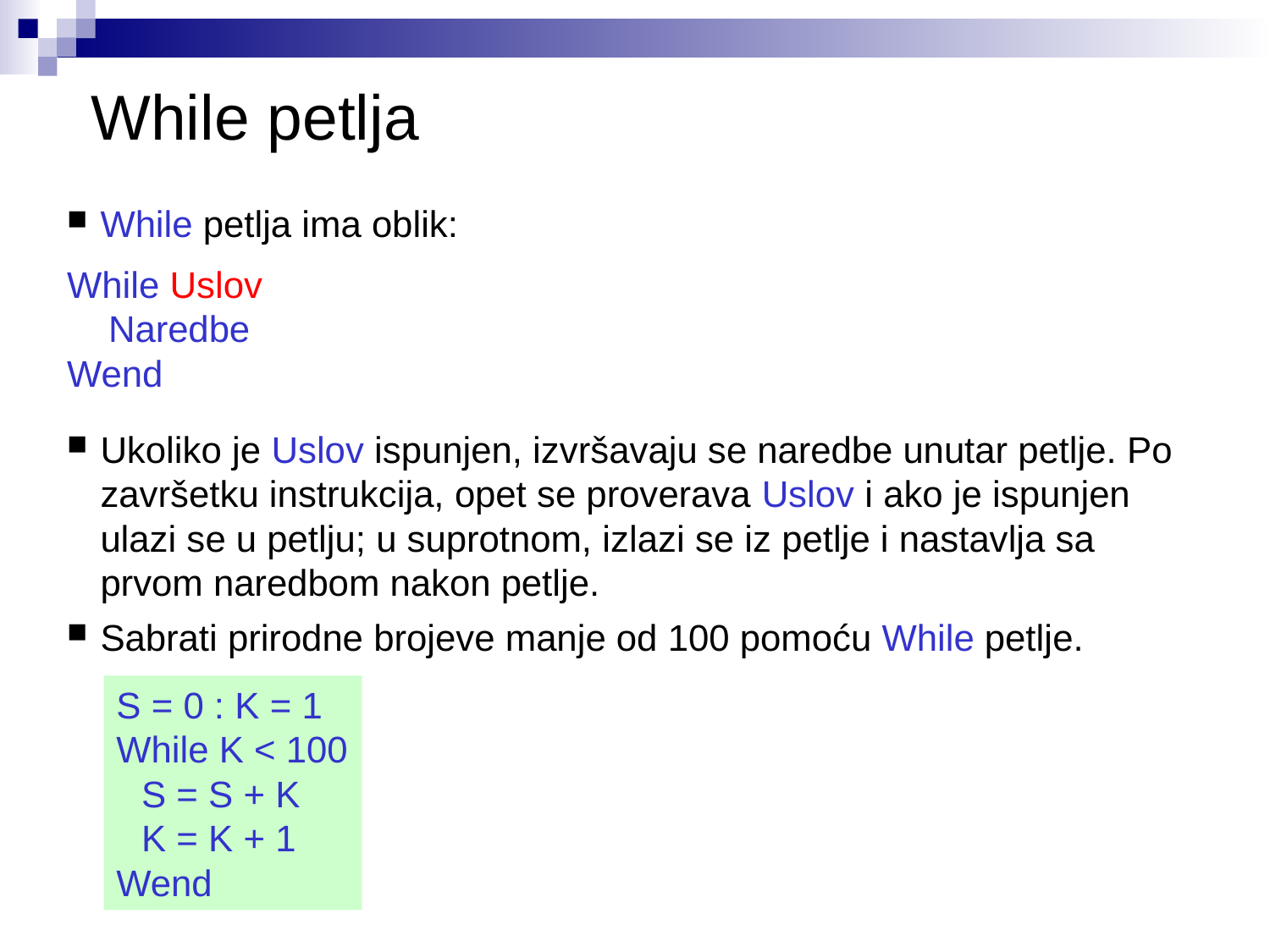

# While petlja
While petlja ima oblik:
While Uslov
    Naredbe
Wend

Ukoliko je Uslov ispunjen, izvršavaju se naredbe unutar petlje. Po završetku instrukcija, opet se proverava Uslov i ako je ispunjen ulazi se u petlju; u suprotnom, izlazi se iz petlje i nastavlja sa prvom naredbom nakon petlje.
Sabrati prirodne brojeve manje od 100 pomoću While petlje.
S = 0 : K = 1
While K < 100
	S = S + K
	K = K + 1
Wend